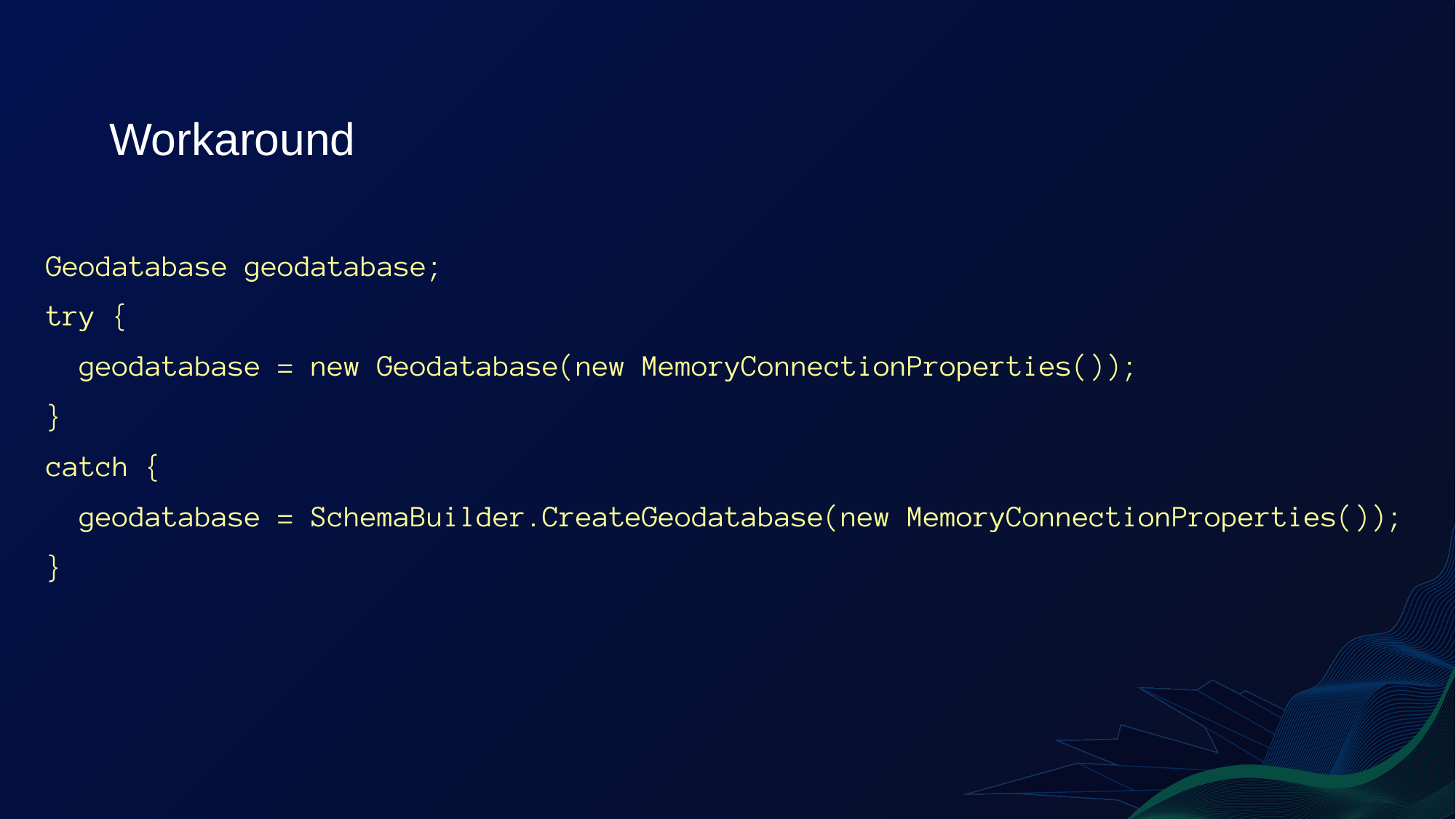

# Workaround
Geodatabase geodatabase;
try {
  geodatabase = new Geodatabase(new MemoryConnectionProperties());
}
catch {
  geodatabase = SchemaBuilder.CreateGeodatabase(new MemoryConnectionProperties());
}